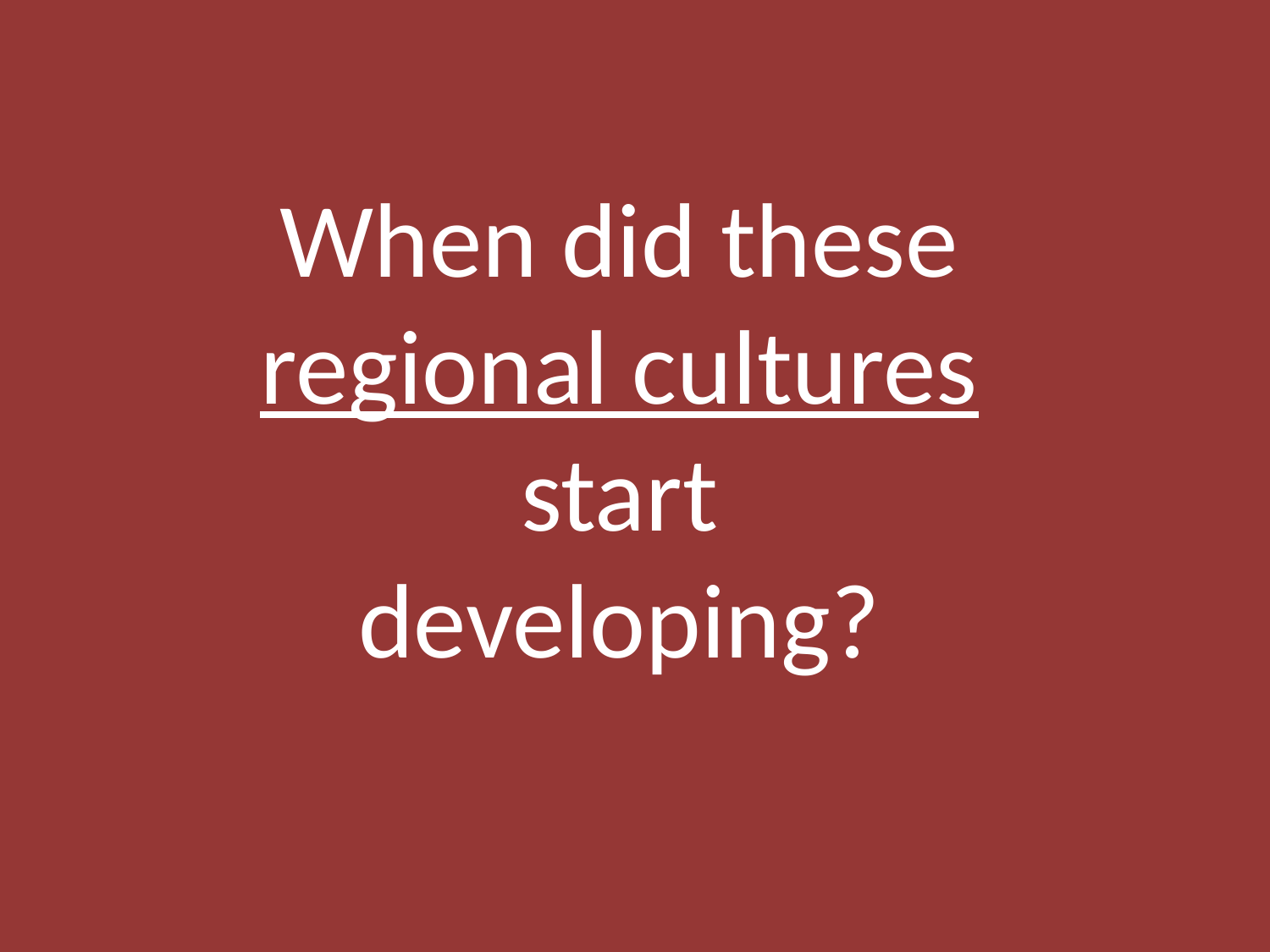

When did these regional cultures start developing?